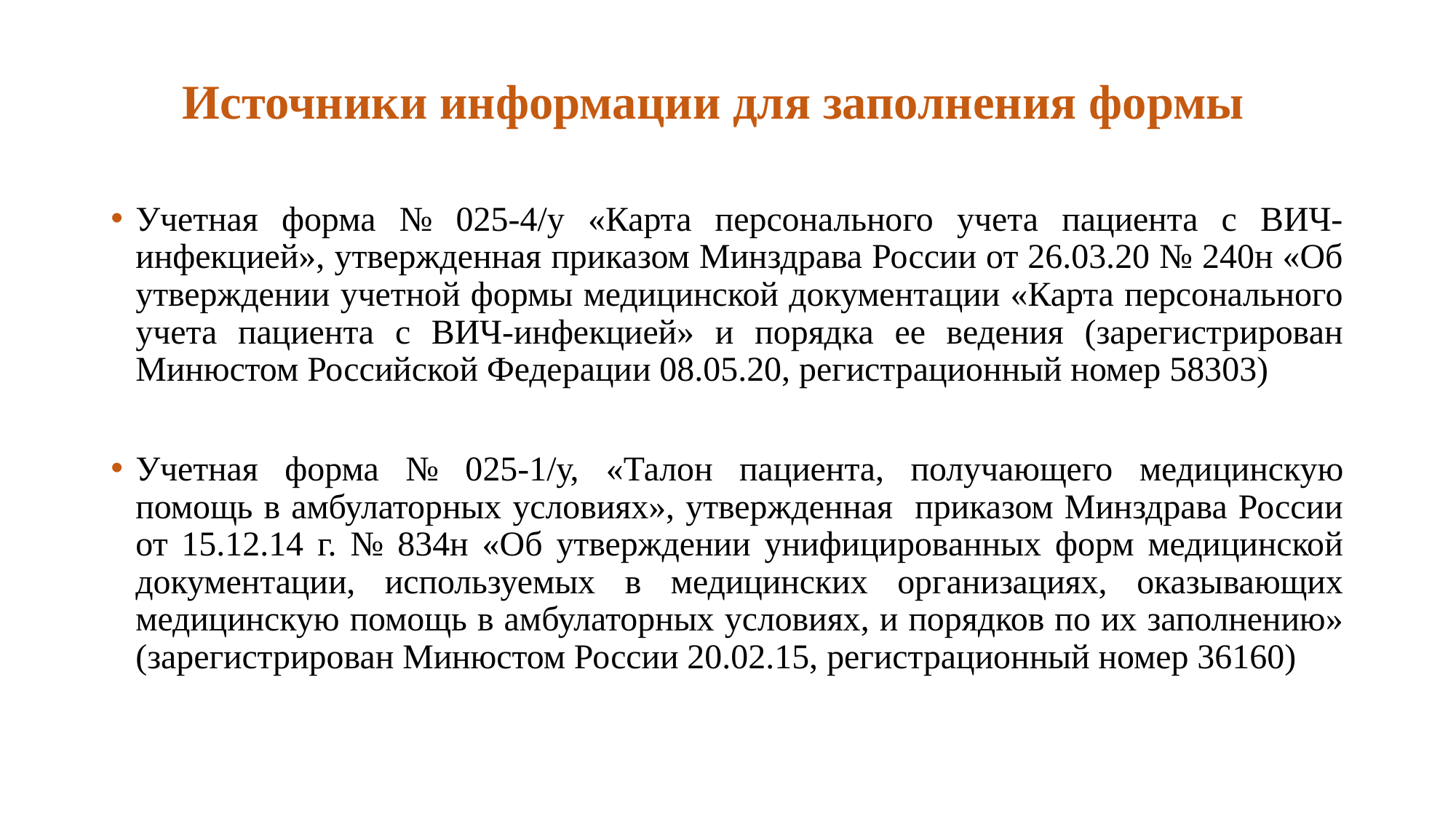

# Источники информации для заполнения формы
Учетная форма № 025-4/у «Карта персонального учета пациента с ВИЧ-инфекцией», утвержденная приказом Минздрава России от 26.03.20 № 240н «Об утверждении учетной формы медицинской документации «Карта персонального учета пациента с ВИЧ-инфекцией» и порядка ее ведения (зарегистрирован Минюстом Российской Федерации 08.05.20, регистрационный номер 58303)

Учетная форма № 025-1/у, «Талон пациента, получающего медицинскую помощь в амбулаторных условиях», утвержденная  приказом Минздрава России от 15.12.14 г. № 834н «Об утверждении унифицированных форм медицинской документации, используемых в медицинских организациях, оказывающих медицинскую помощь в амбулаторных условиях, и порядков по их заполнению» (зарегистрирован Минюстом России 20.02.15, регистрационный номер 36160)